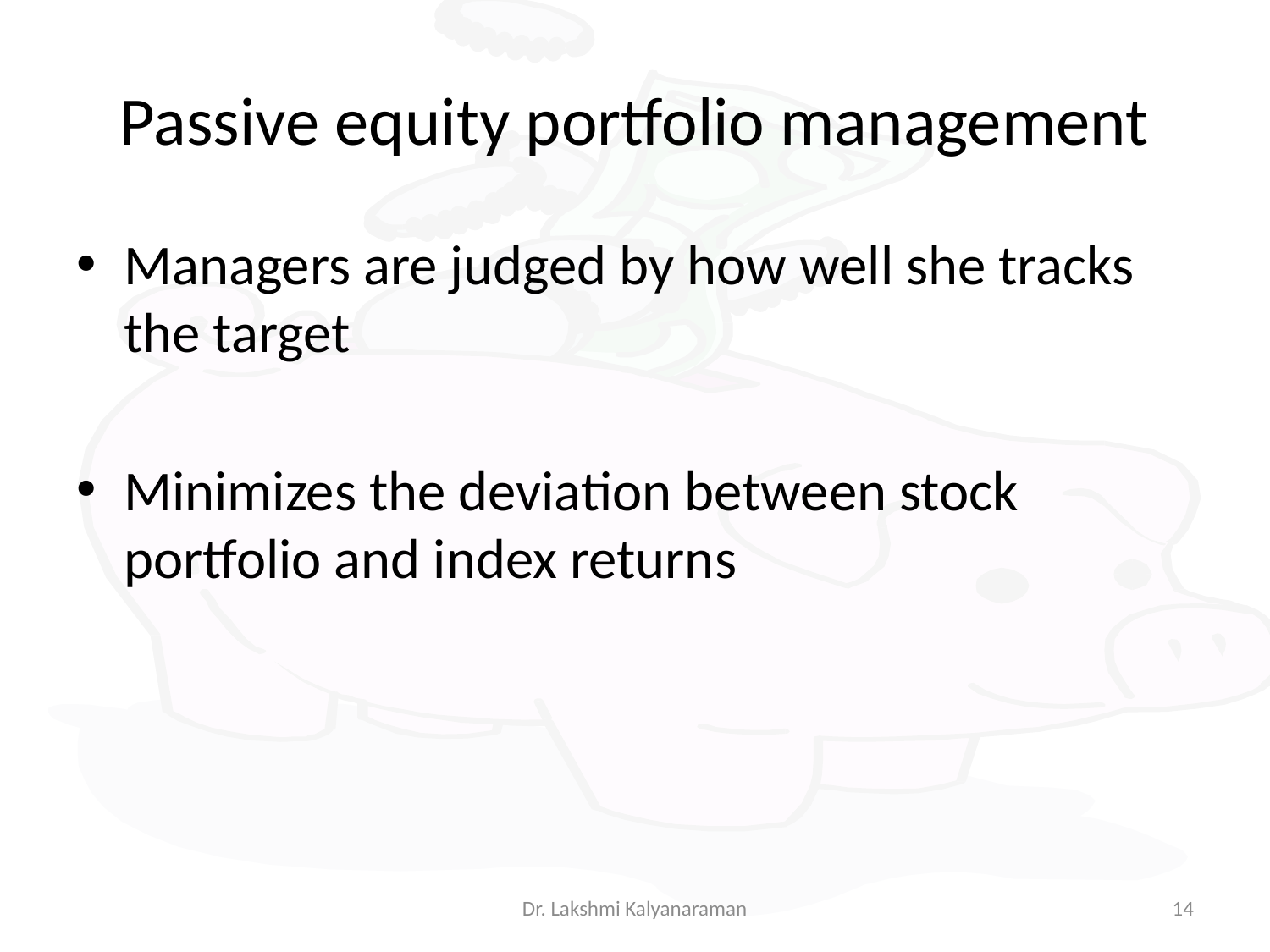

# Passive equity portfolio management
Managers are judged by how well she tracks the target

Minimizes the deviation between stock portfolio and index returns
Dr. Lakshmi Kalyanaraman
14